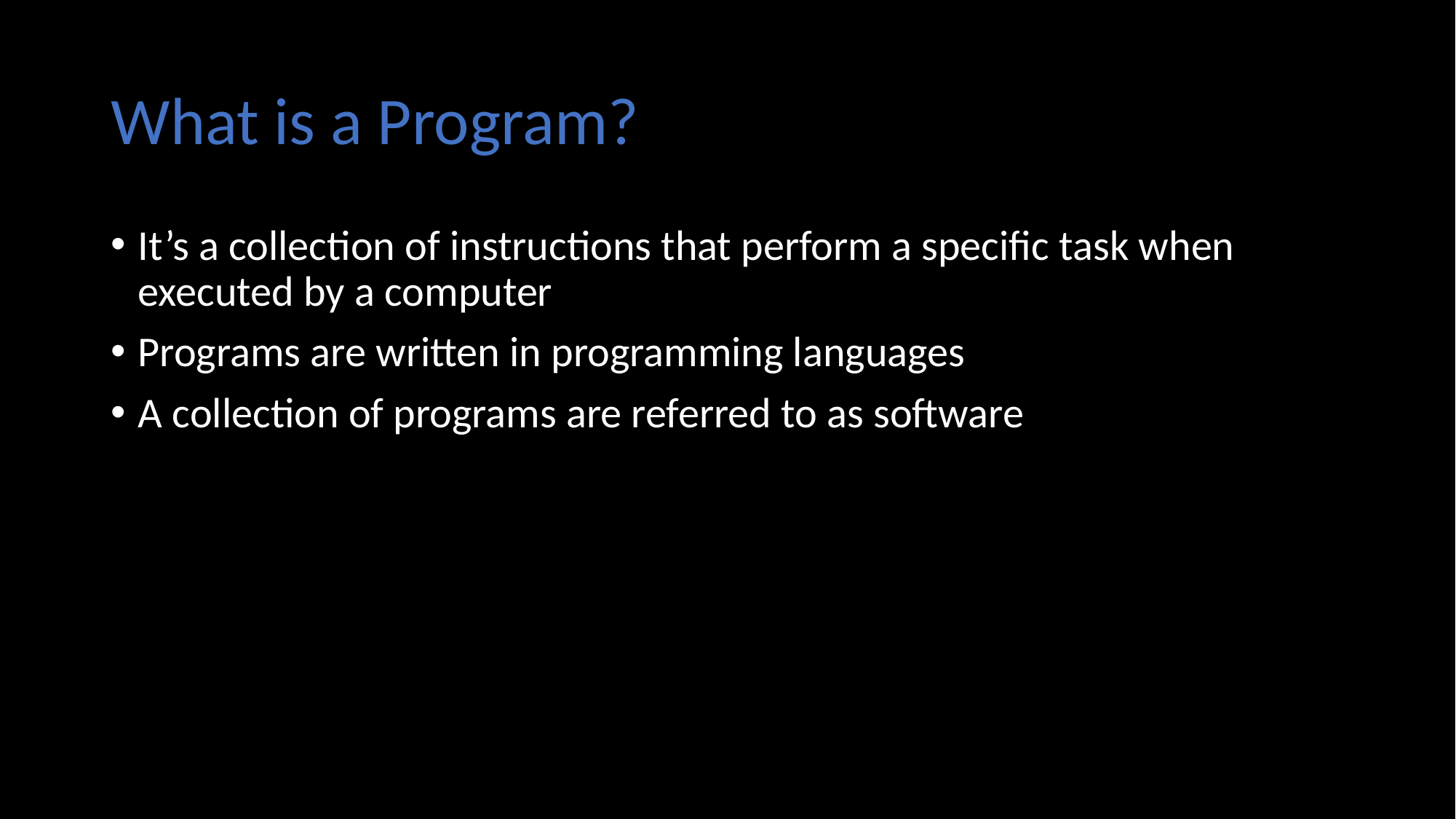

# What is a Program?
It’s a collection of instructions that perform a specific task when executed by a computer
Programs are written in programming languages
A collection of programs are referred to as software